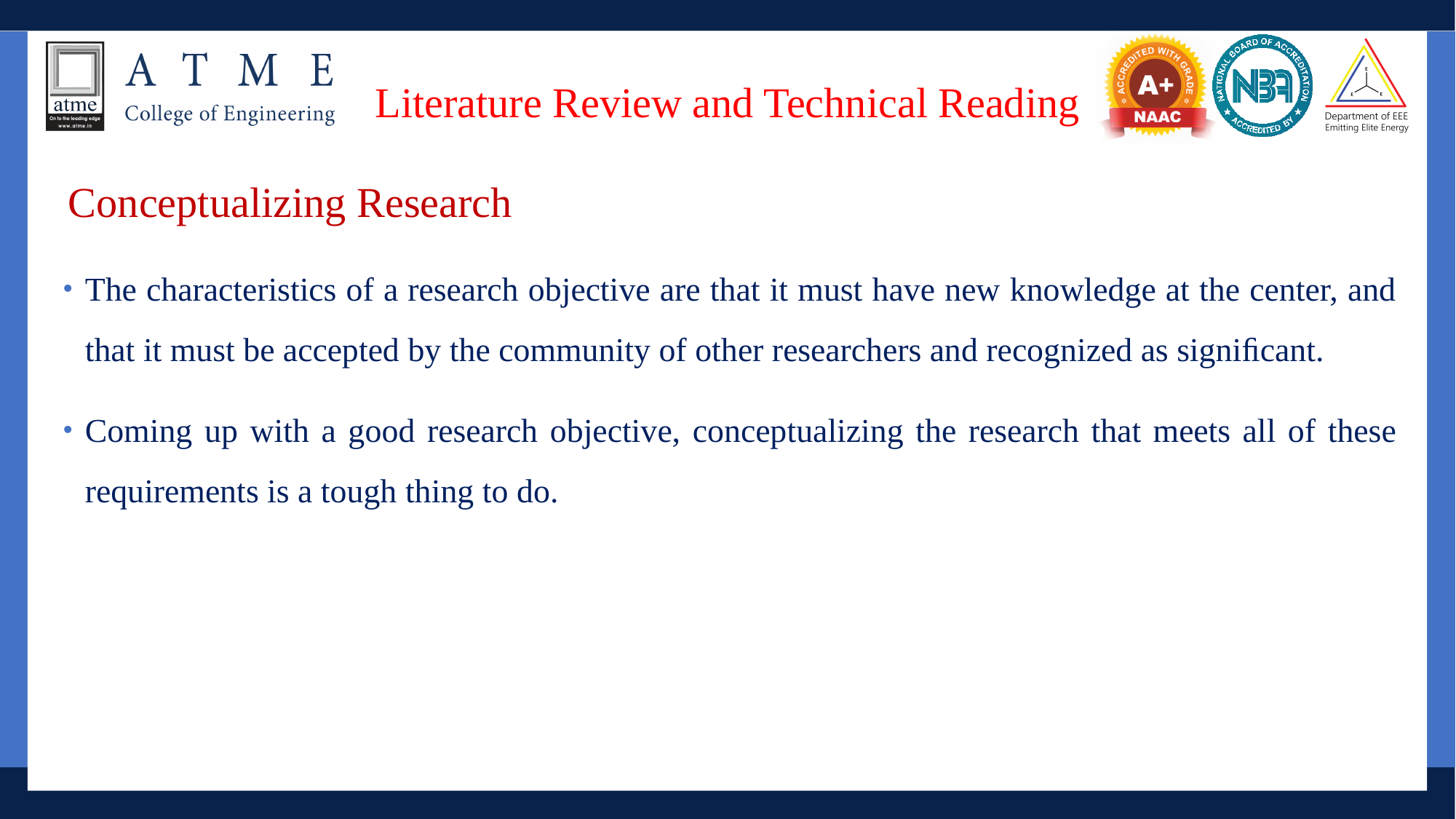

# Literature Review and Technical Reading
 Conceptualizing Research
The characteristics of a research objective are that it must have new knowledge at the center, and that it must be accepted by the community of other researchers and recognized as signiﬁcant.
Coming up with a good research objective, conceptualizing the research that meets all of these requirements is a tough thing to do.